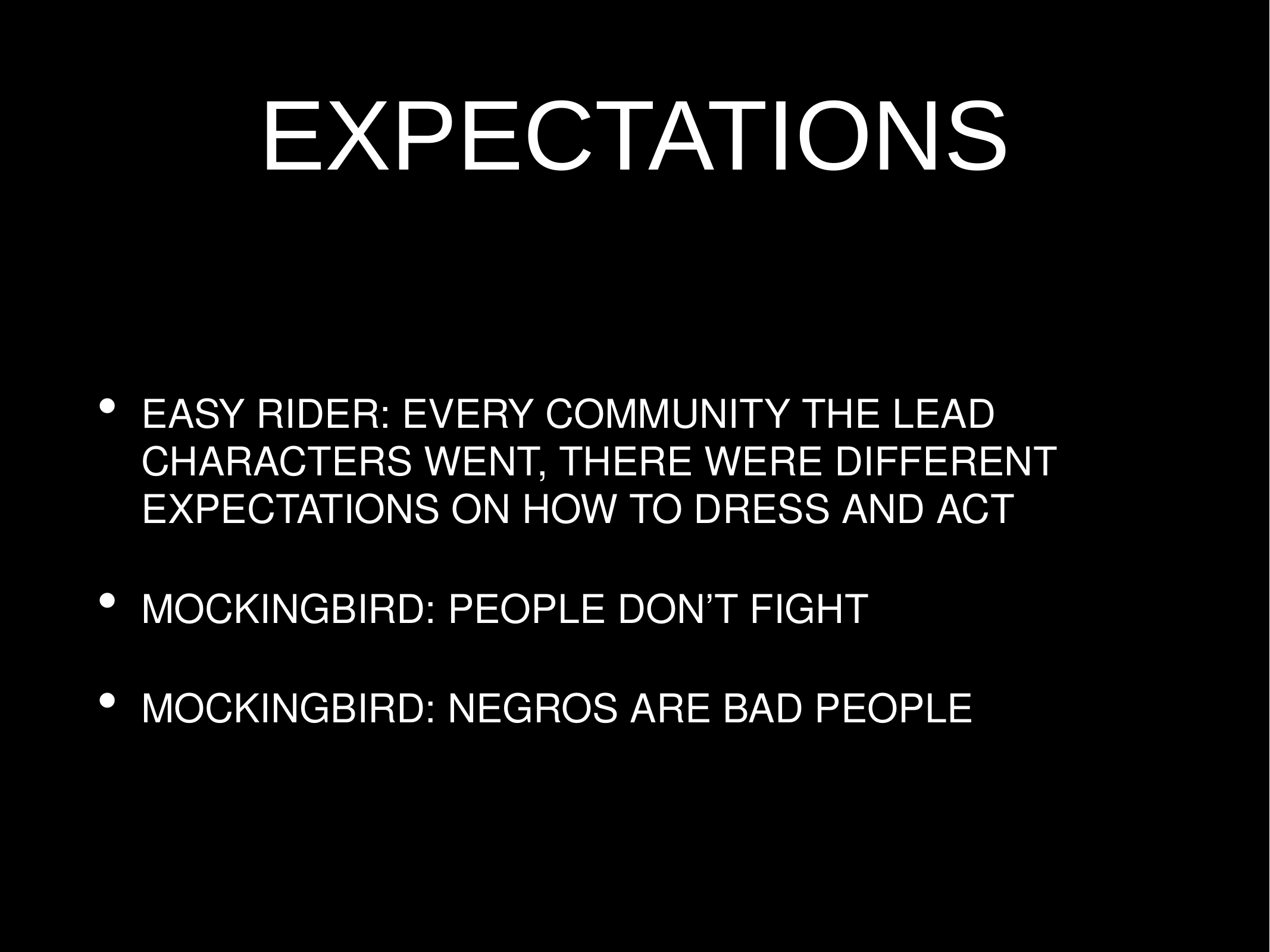

# EXPECTATIONS
EASY RIDER: EVERY COMMUNITY THE LEAD CHARACTERS WENT, THERE WERE DIFFERENT EXPECTATIONS ON HOW TO DRESS AND ACT
MOCKINGBIRD: PEOPLE DON’T FIGHT
MOCKINGBIRD: NEGROS ARE BAD PEOPLE